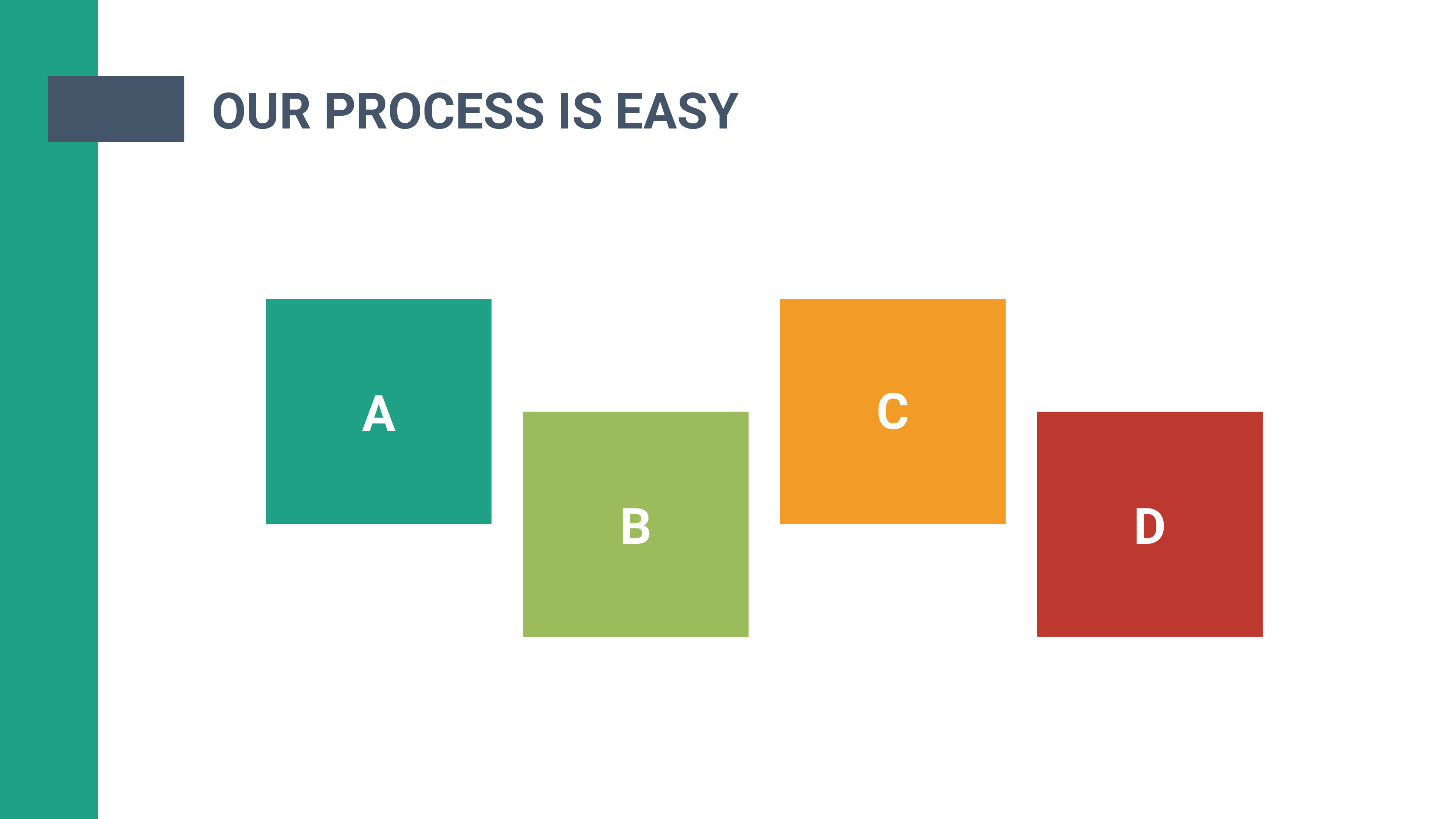

OUR PROCESS IS EASY

C
A
B
D